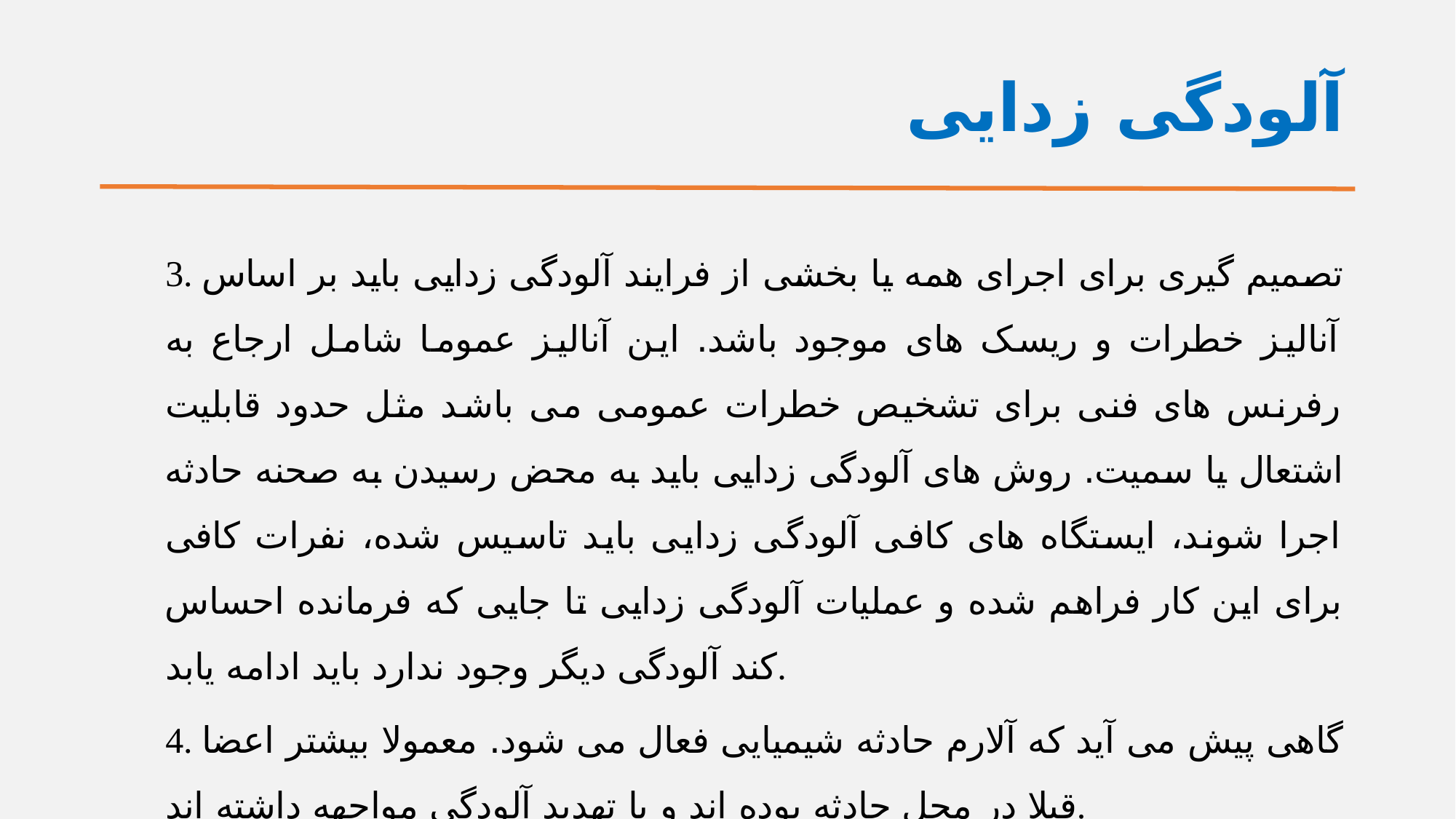

# آلودگی زدایی
3. تصمیم گیری برای اجرای همه یا بخشی از فرایند آلودگی زدایی باید بر اساس آنالیز خطرات و ریسک های موجود باشد. این آنالیز عموما شامل ارجاع به رفرنس های فنی برای تشخیص خطرات عمومی می باشد مثل حدود قابلیت اشتعال یا سمیت. روش های آلودگی زدایی باید به محض رسیدن به صحنه حادثه اجرا شوند، ایستگاه های کافی آلودگی زدایی باید تاسیس شده، نفرات کافی برای این کار فراهم شده و عملیات آلودگی زدایی تا جایی که فرمانده احساس کند آلودگی دیگر وجود ندارد باید ادامه یابد.
4. گاهی پیش می آید که آلارم حادثه شیمیایی فعال می شود. معمولا بیشتر اعضا قبلا در محل حادثه بوده اند و با تهدید آلودگی مواجهه داشته اند.